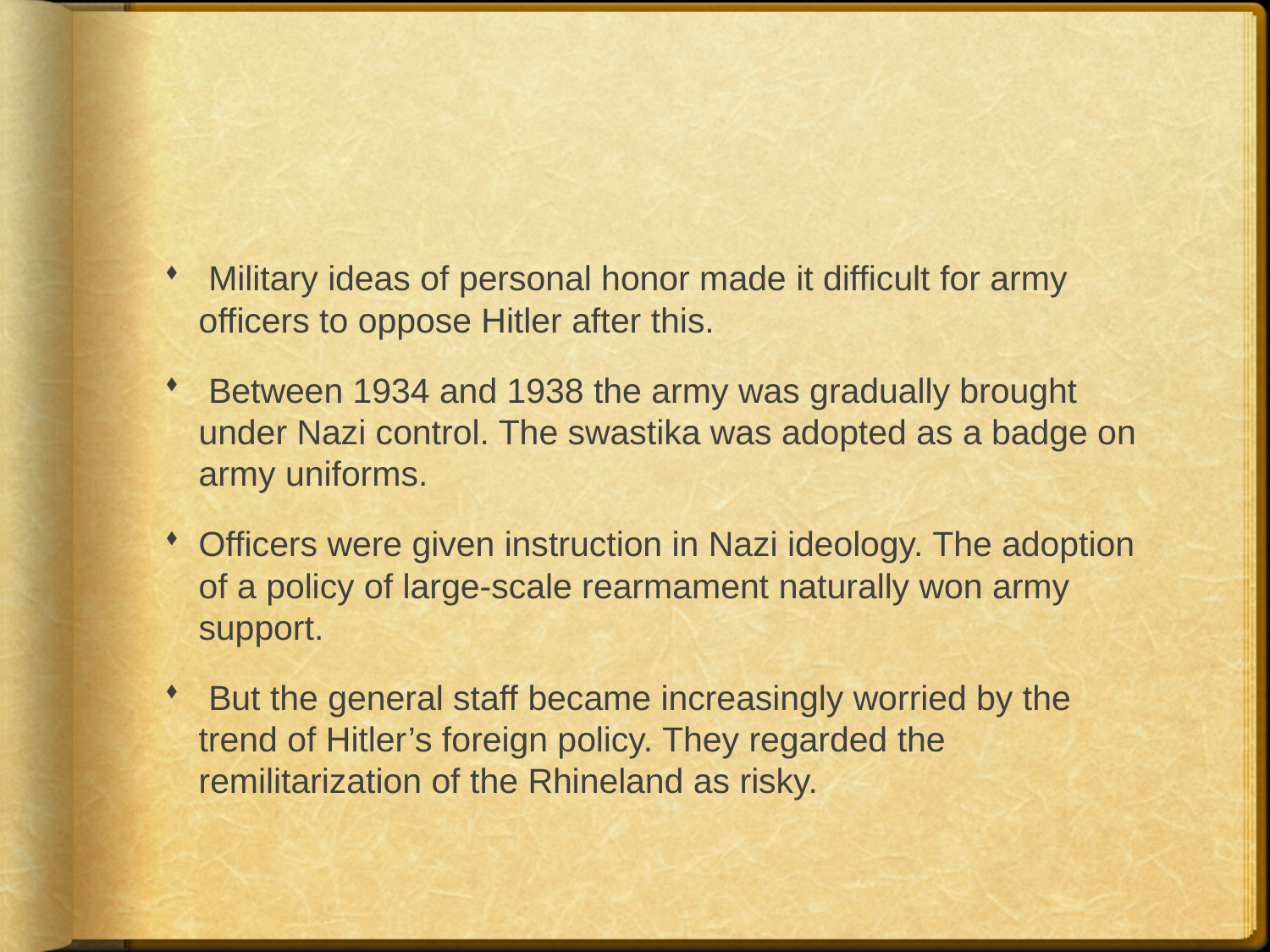

Military ideas of personal honor made it difficult for army officers to oppose Hitler after this.
 Between 1934 and 1938 the army was gradually brought under Nazi control. The swastika was adopted as a badge on army uniforms.
Officers were given instruction in Nazi ideology. The adoption of a policy of large-scale rearmament naturally won army support.
 But the general staff became increasingly worried by the trend of Hitler’s foreign policy. They regarded the remilitarization of the Rhineland as risky.